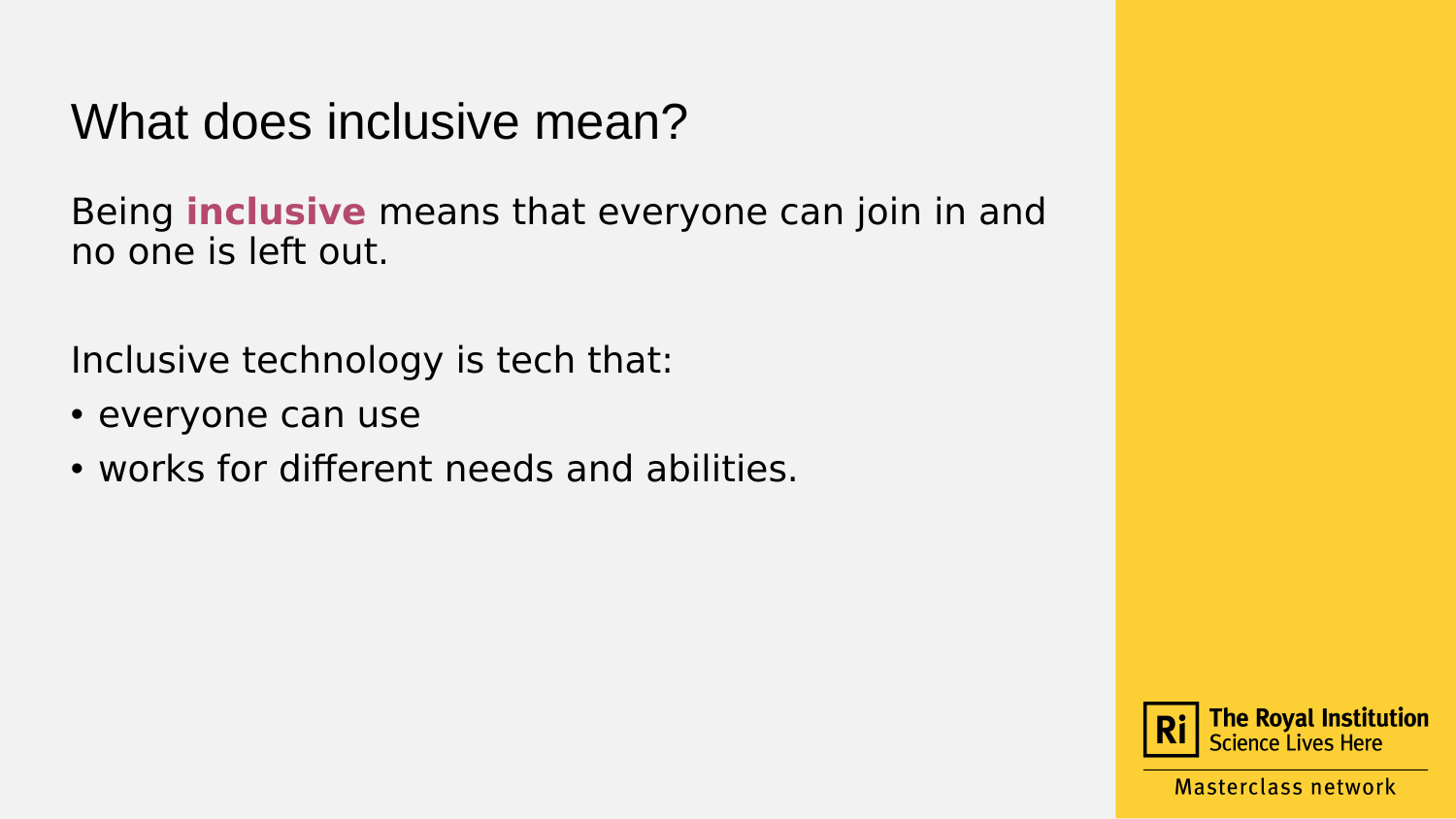

# What does inclusive mean?
Being inclusive means that everyone can join in and no one is left out.

Inclusive technology is tech that:
everyone can use
works for different needs and abilities.